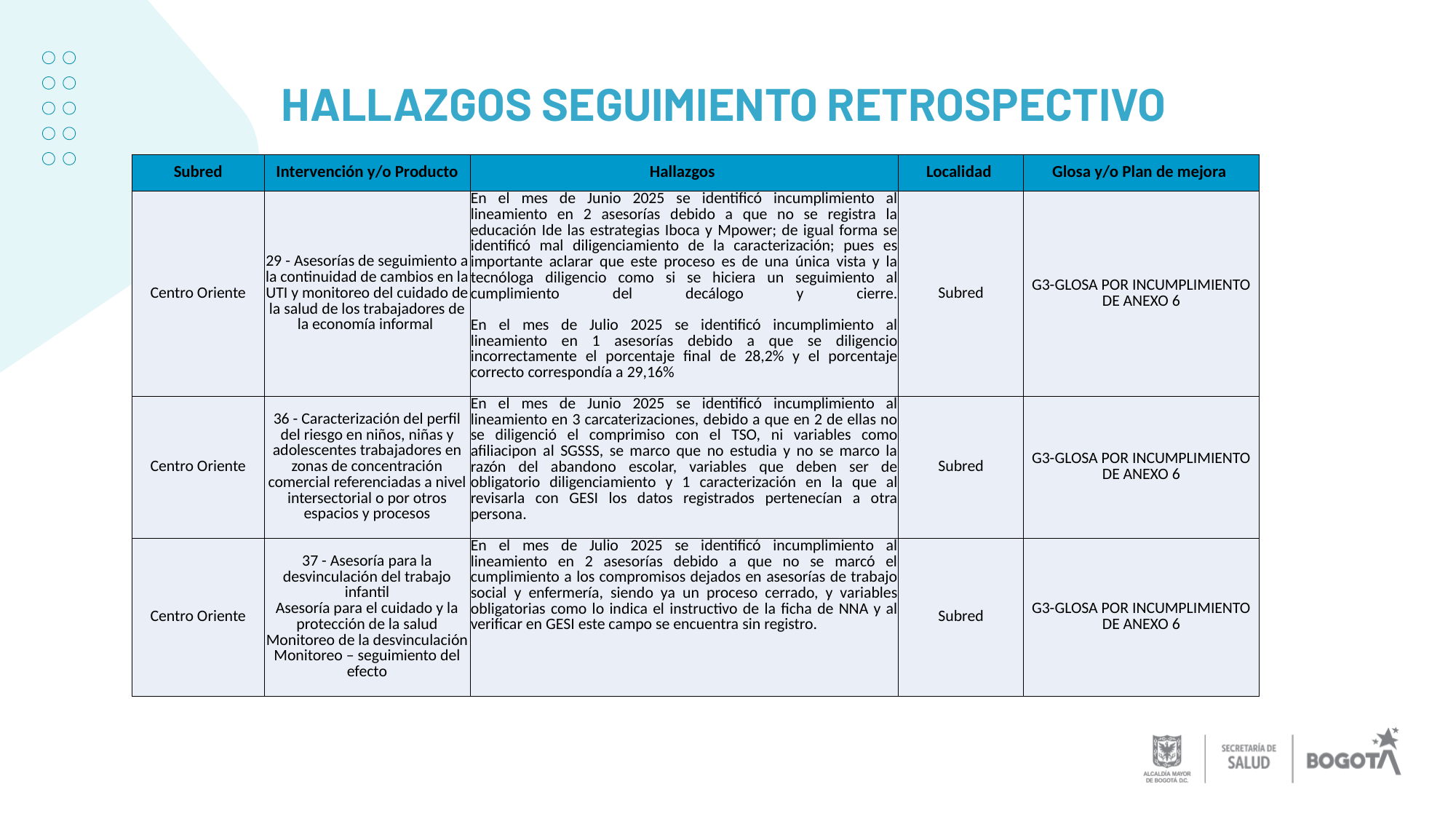

# HALLAZGOS SEGUIMIENTO RETROSPECTIVO
| Subred | Intervención y/o Producto | Hallazgos | Localidad | Glosa y/o Plan de mejora |
| --- | --- | --- | --- | --- |
| Centro Oriente | 29 - Asesorías de seguimiento a la continuidad de cambios en la UTI y monitoreo del cuidado de la salud de los trabajadores de la economía informal | En el mes de Junio 2025 se identificó incumplimiento al lineamiento en 2 asesorías debido a que no se registra la educación Ide las estrategias Iboca y Mpower; de igual forma se identificó mal diligenciamiento de la caracterización; pues es importante aclarar que este proceso es de una única vista y la tecnóloga diligencio como si se hiciera un seguimiento al cumplimiento del decálogo y cierre. En el mes de Julio 2025 se identificó incumplimiento al lineamiento en 1 asesorías debido a que se diligencio incorrectamente el porcentaje final de 28,2% y el porcentaje correcto correspondía a 29,16% | Subred | G3-GLOSA POR INCUMPLIMIENTO DE ANEXO 6 |
| Centro Oriente | 36 - Caracterización del perfil del riesgo en niños, niñas y adolescentes trabajadores en zonas de concentración comercial referenciadas a nivel intersectorial o por otros espacios y procesos | En el mes de Junio 2025 se identificó incumplimiento al lineamiento en 3 carcaterizaciones, debido a que en 2 de ellas no se diligenció el comprimiso con el TSO, ni variables como afiliacipon al SGSSS, se marco que no estudia y no se marco la razón del abandono escolar, variables que deben ser de obligatorio diligenciamiento y 1 caracterización en la que al revisarla con GESI los datos registrados pertenecían a otra persona. | Subred | G3-GLOSA POR INCUMPLIMIENTO DE ANEXO 6 |
| Centro Oriente | 37 - Asesoría para la desvinculación del trabajo infantil Asesoría para el cuidado y la protección de la salud Monitoreo de la desvinculación Monitoreo – seguimiento del efecto | En el mes de Julio 2025 se identificó incumplimiento al lineamiento en 2 asesorías debido a que no se marcó el cumplimiento a los compromisos dejados en asesorías de trabajo social y enfermería, siendo ya un proceso cerrado, y variables obligatorias como lo indica el instructivo de la ficha de NNA y al verificar en GESI este campo se encuentra sin registro. | Subred | G3-GLOSA POR INCUMPLIMIENTO DE ANEXO 6 |